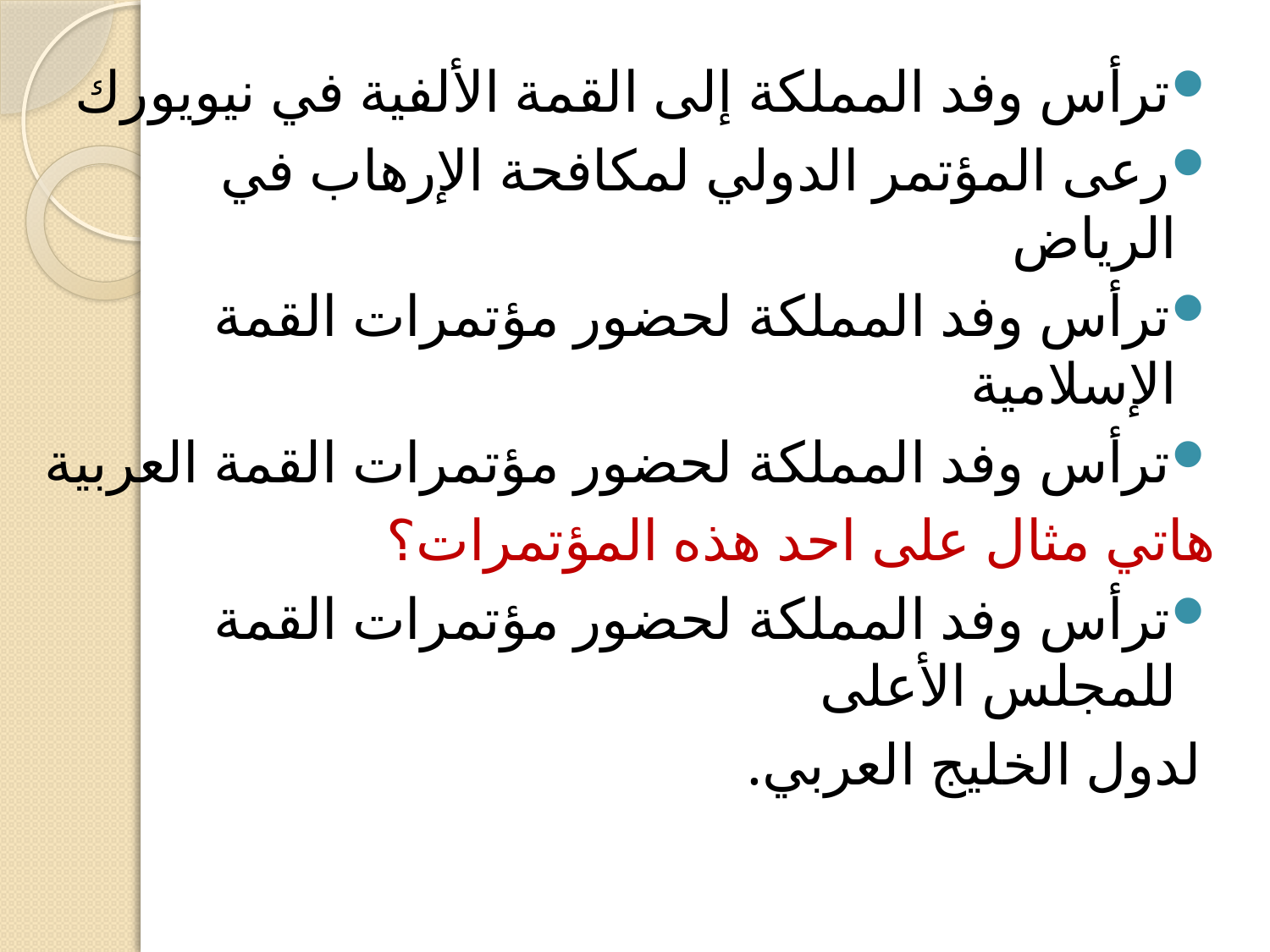

ترأس وفد المملكة إلى القمة الألفية في نيويورك
رعى المؤتمر الدولي لمكافحة الإرهاب في الرياض
ترأس وفد المملكة لحضور مؤتمرات القمة الإسلامية
ترأس وفد المملكة لحضور مؤتمرات القمة العربية
هاتي مثال على احد هذه المؤتمرات؟
ترأس وفد المملكة لحضور مؤتمرات القمة للمجلس الأعلى
 لدول الخليج العربي.